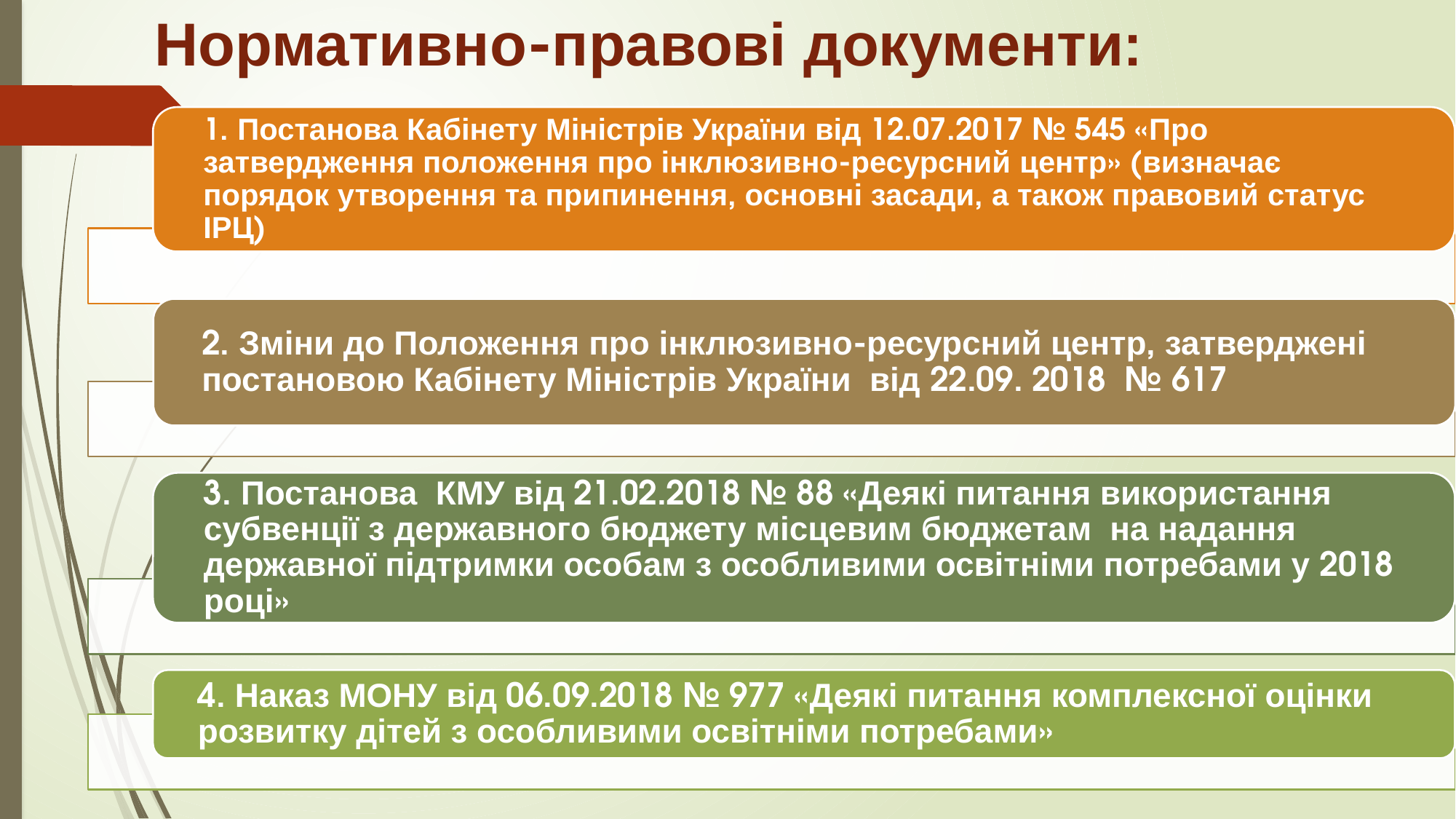

# Нормативно-правові документи:
1. Постанова Кабінету Міністрів України від 12.07.2017 № 545 «Про затвердження положення про інклюзивно-ресурсний центр» (визначає порядок утворення та припинення, основні засади, а також правовий статус ІРЦ)
2. Зміни до Положення про інклюзивно-ресурсний центр, затверджені постановою Кабінету Міністрів України  від 22.09. 2018  № 617
3. Постанова  КМУ від 21.02.2018 № 88 «Деякі питання використання субвенції з державного бюджету місцевим бюджетам  на надання державної підтримки особам з особливими освітніми потребами у 2018 році»
4. Наказ МОНУ від 06.09.2018 № 977 «Деякі питання комплексної оцінки розвитку дітей з особливими освітніми потребами»